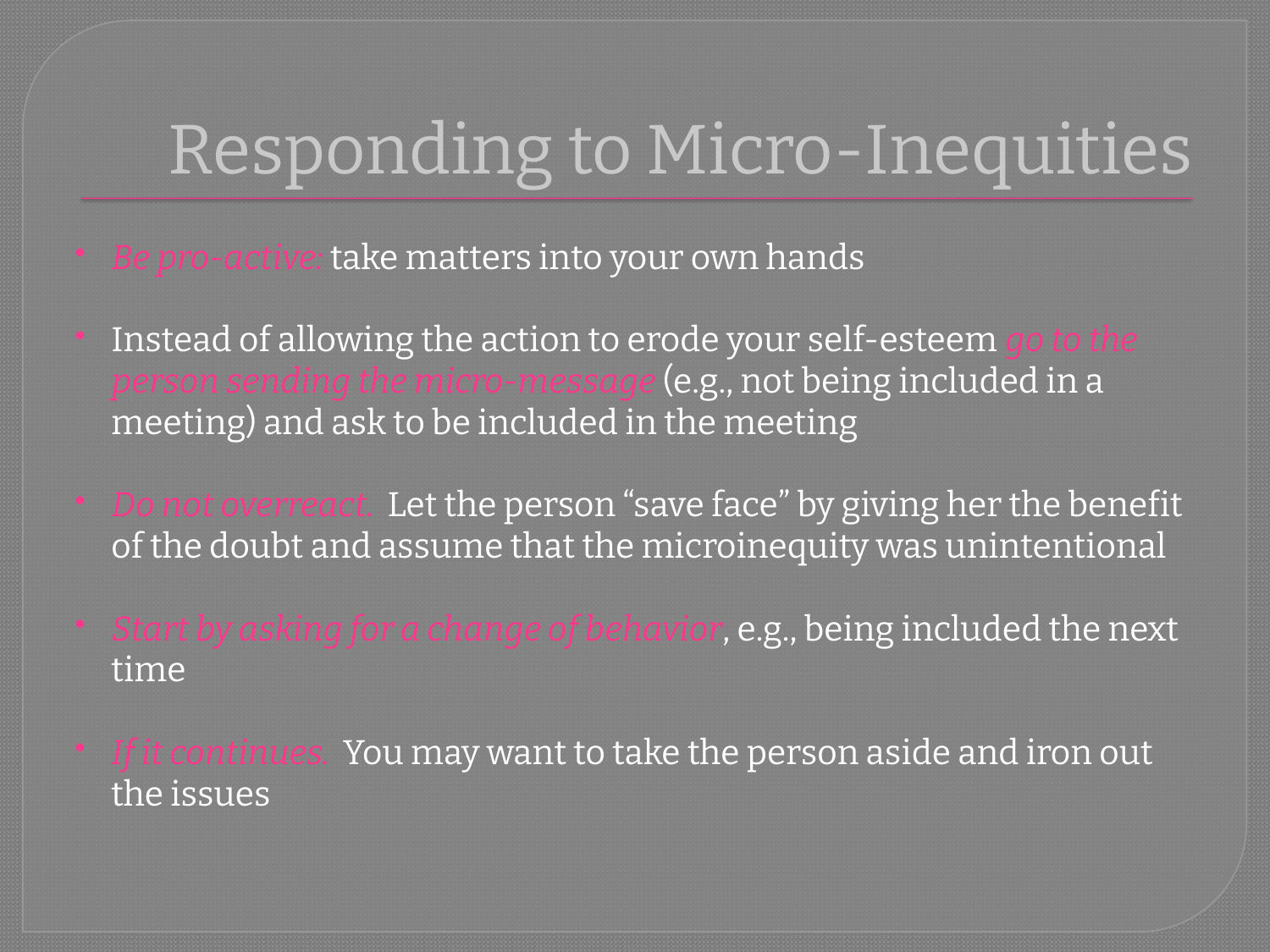

# Responding to Micro-Inequities
Be pro-active: take matters into your own hands

Instead of allowing the action to erode your self-esteem go to the person sending the micro-message (e.g., not being included in a meeting) and ask to be included in the meeting

Do not overreact.  Let the person “save face” by giving her the benefit of the doubt and assume that the microinequity was unintentional

Start by asking for a change of behavior, e.g., being included the next time

If it continues.  You may want to take the person aside and iron out the issues